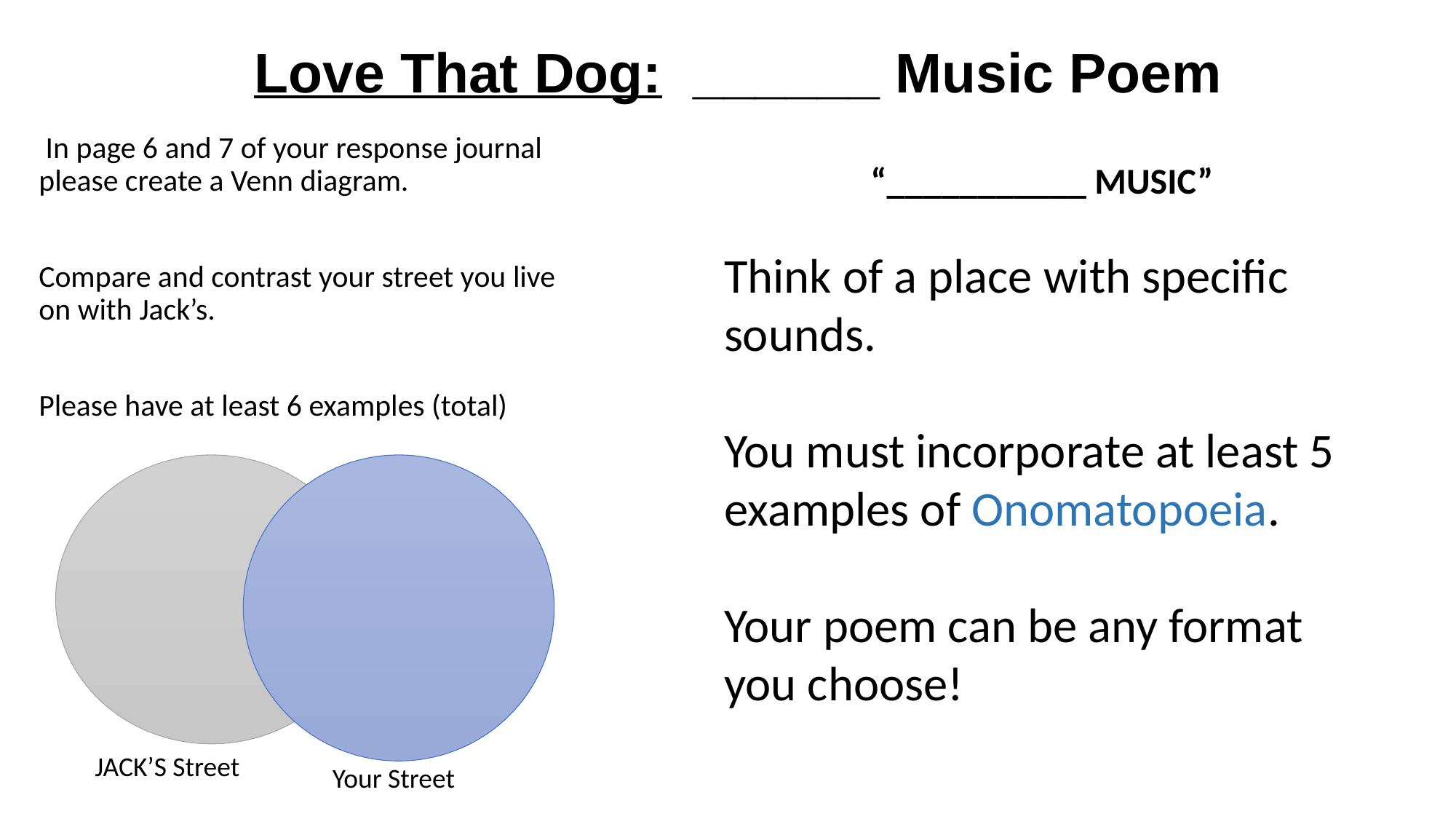

# Love That Dog:  ______ Music Poem
 In page 6 and 7 of your response journal please create a Venn diagram.

Compare and contrast your street you live on with Jack’s.

Please have at least 6 examples (total)
“___________ MUSIC”

Think of a place with specific sounds.

You must incorporate at least 5 examples of Onomatopoeia.

Your poem can be any format you choose!

JACK’S Street
Your Street